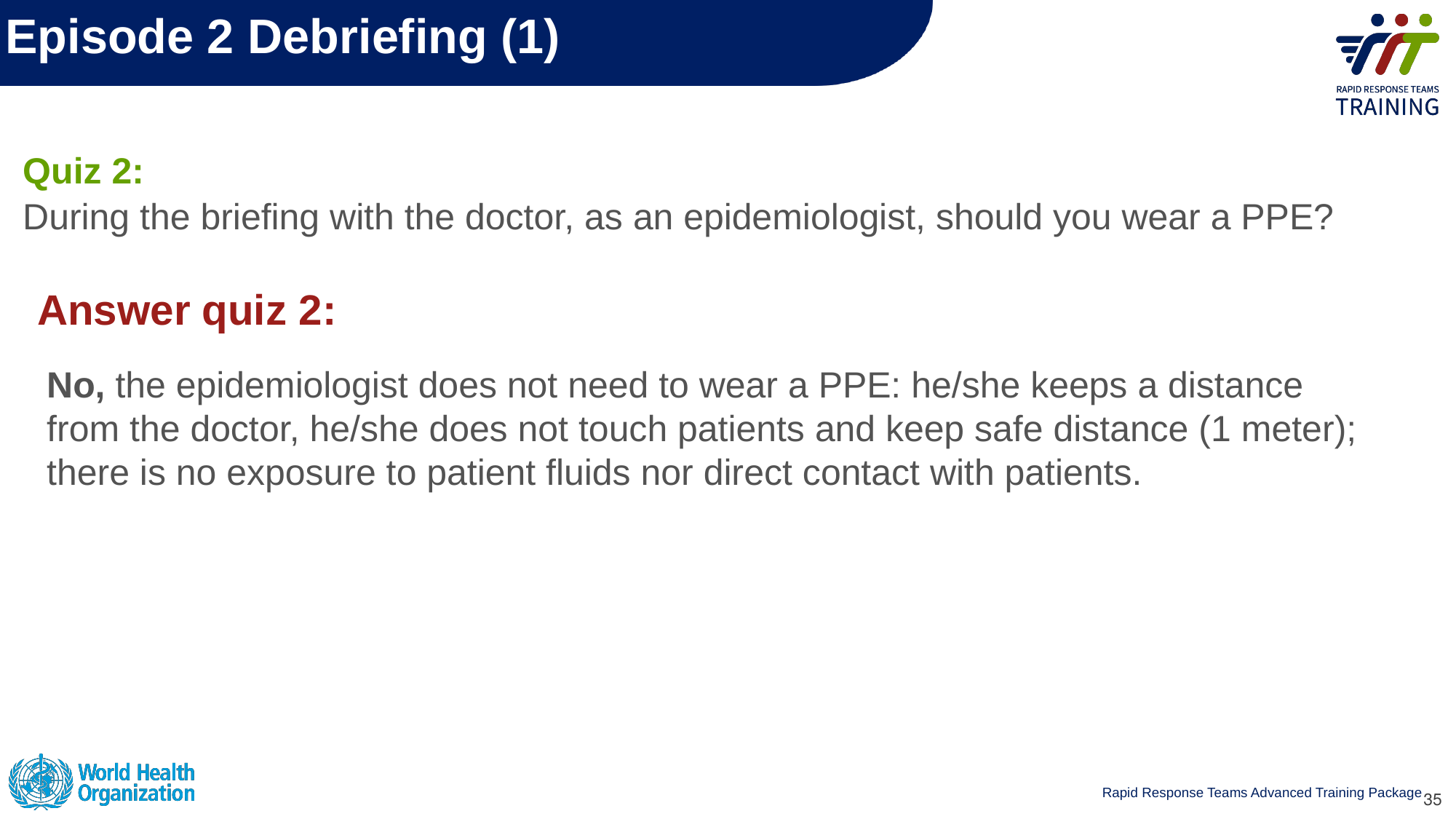

Episode 2 Debriefing (1)
Quiz 2:
During the briefing with the doctor, as an epidemiologist, should you wear a PPE?

Answer quiz 2:
No, the epidemiologist does not need to wear a PPE: he/she keeps a distance from the doctor, he/she does not touch patients and keep safe distance (1 meter); there is no exposure to patient fluids nor direct contact with patients.